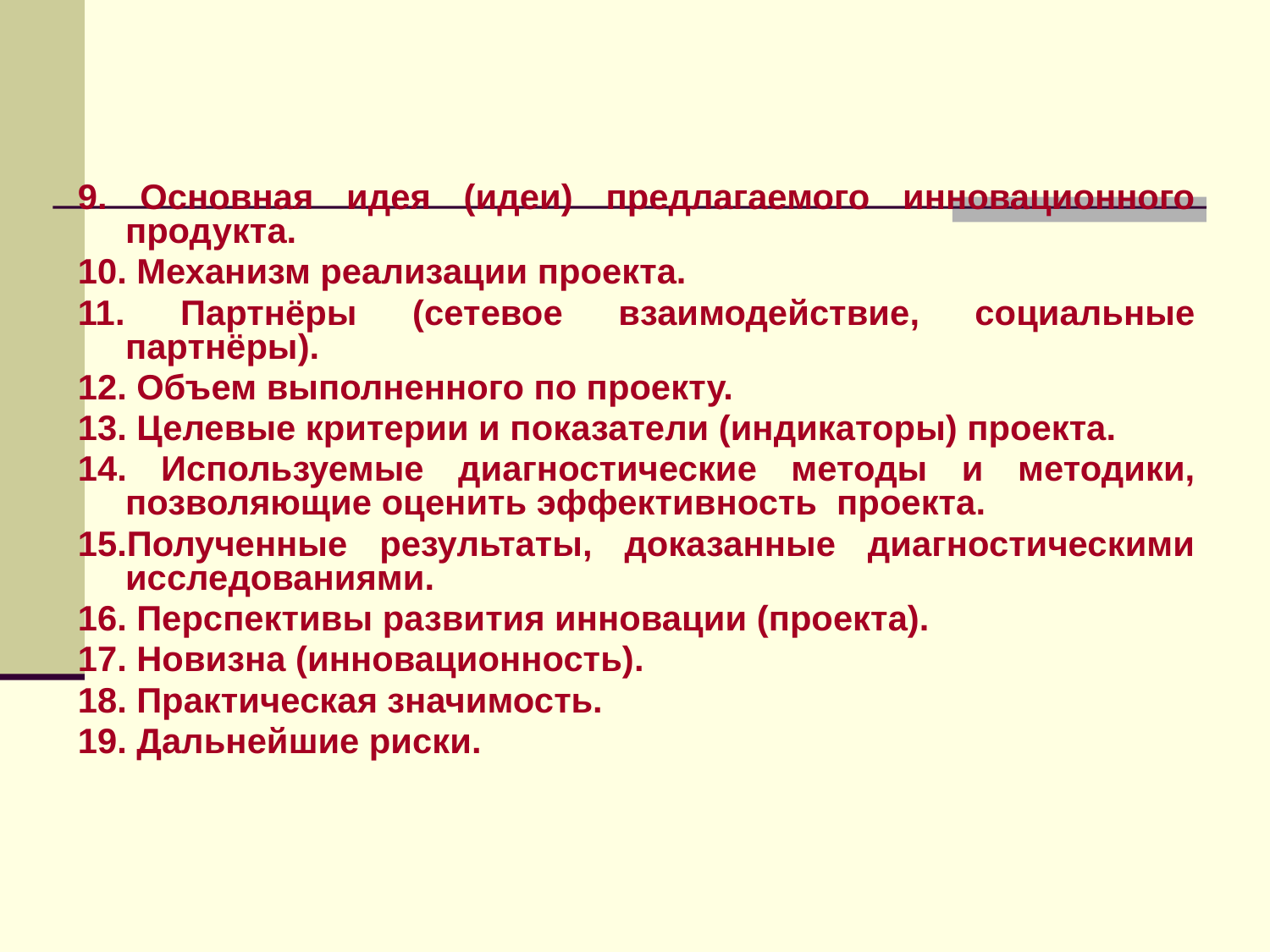

9. Основная идея (идеи) предлагаемого инновационного продукта.
10. Механизм реализации проекта.
11. Партнёры (сетевое взаимодействие, социальные партнёры).
12. Объем выполненного по проекту.
13. Целевые критерии и показатели (индикаторы) проекта.
14. Используемые диагностические методы и методики, позволяющие оценить эффективность  проекта.
15.Полученные результаты, доказанные диагностическими исследованиями.
16. Перспективы развития инновации (проекта).
17. Новизна (инновационность).
18. Практическая значимость.
19. Дальнейшие риски.